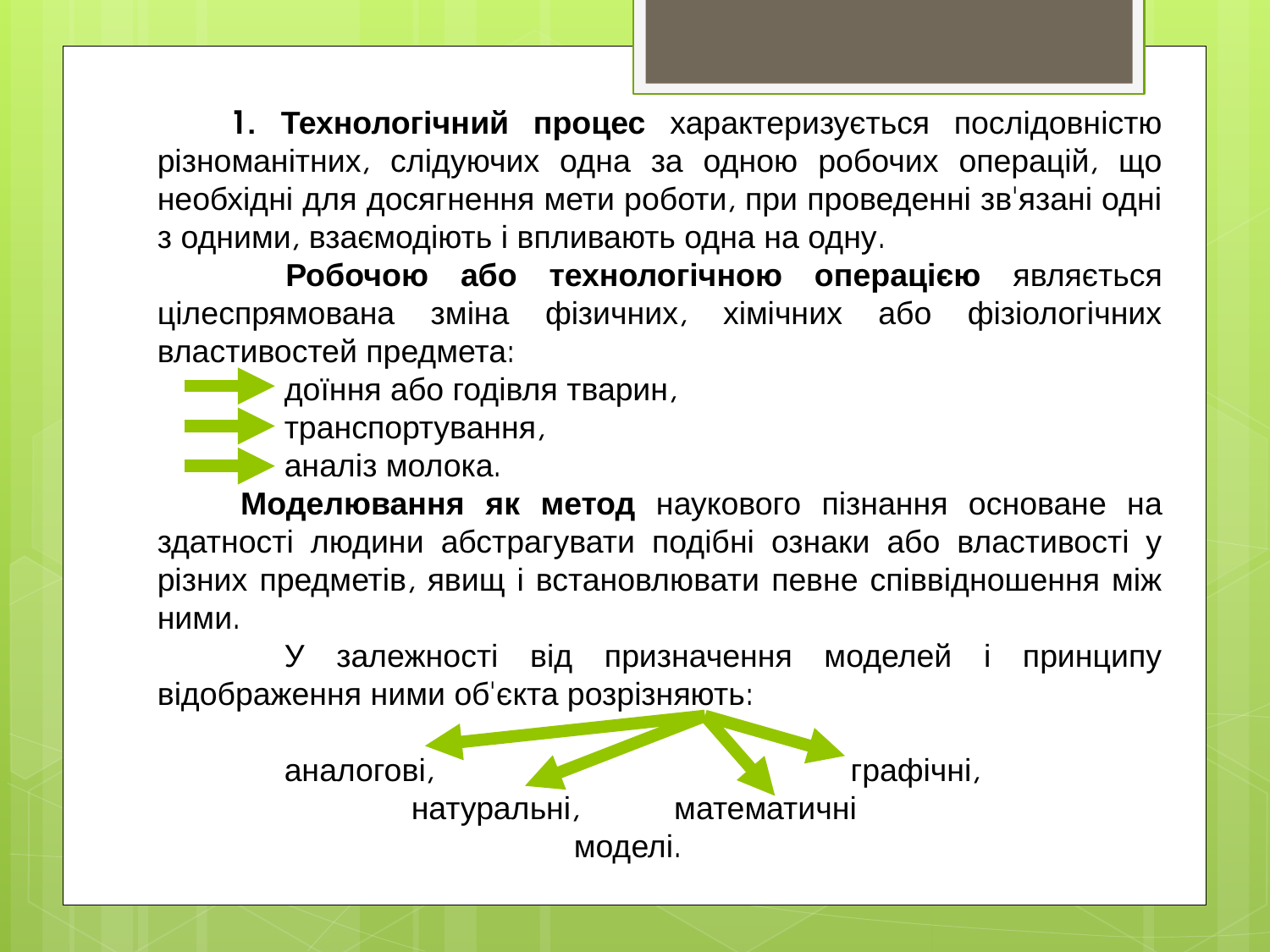

1. Технологічний процес характеризується послідовністю різноманітних, слідуючих одна за одною робочих операцій, що необхідні для досягнення мети роботи, при проведенні зв'язані одні з одними, взаємодіють і впливають одна на одну.
    Робочою або технологічною операцією являється цілеспрямована зміна фізичних, хімічних або фізіологічних властивостей предмета:
	доїння або годівля тварин,
	транспортування,
	аналіз молока.
    Моделювання як метод наукового пізнання основане на здатності людини абстрагувати подібні ознаки або властивості у різних предметів, явищ і встановлювати певне співвідношення між ними.
	У залежності від призначення моделей і принципу відображення ними об'єкта розрізняють:

	аналогові, 			графічні, 			натуральні, 	 математичні
			    моделі.